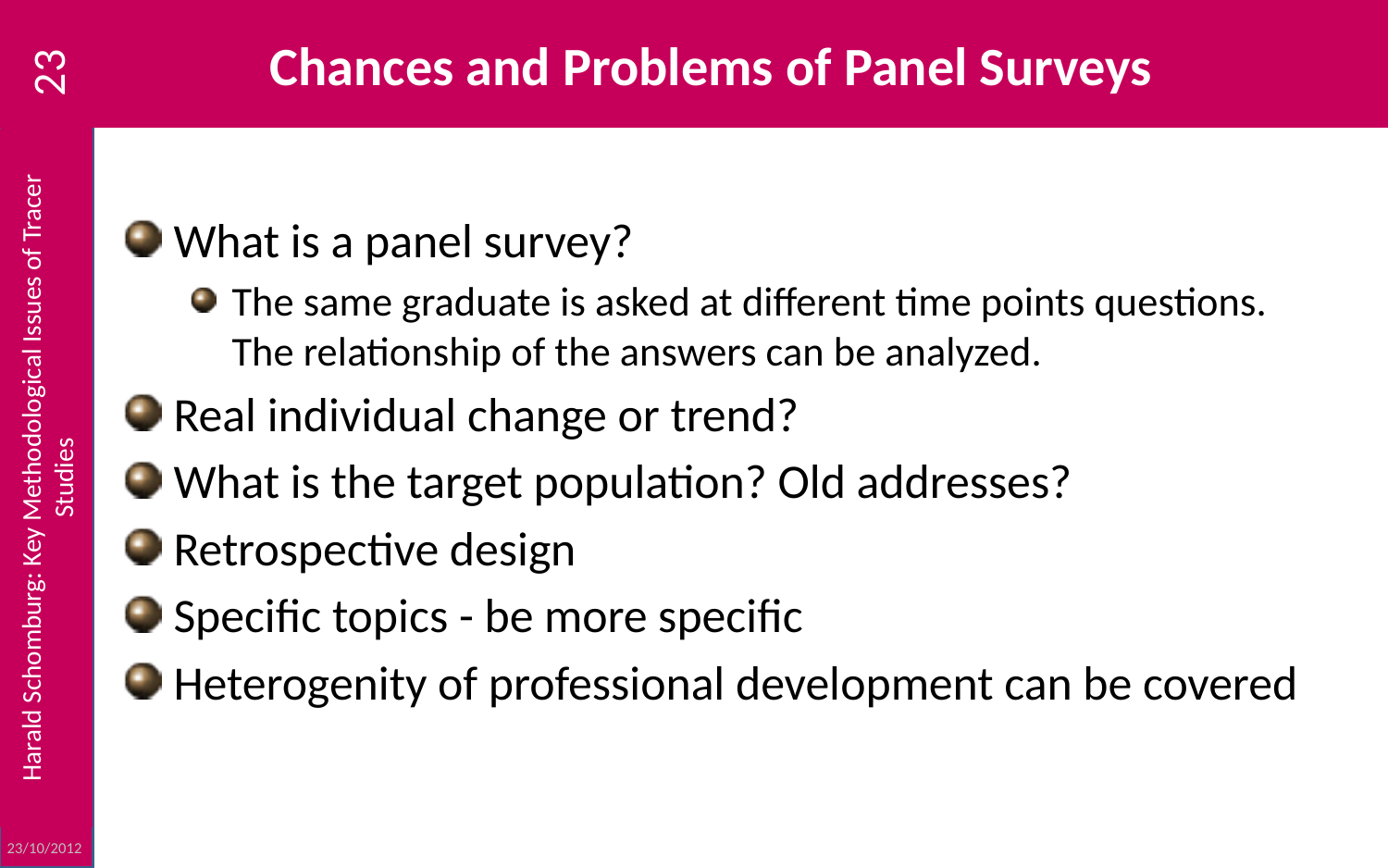

# Chances and Problems of Panel Surveys
23
What is a panel survey?
The same graduate is asked at different time points questions. The relationship of the answers can be analyzed.
Real individual change or trend?
What is the target population? Old addresses?
Retrospective design
Specific topics - be more specific
Heterogenity of professional development can be covered
Harald Schomburg: Key Methodological Issues of Tracer Studies
23/10/2012